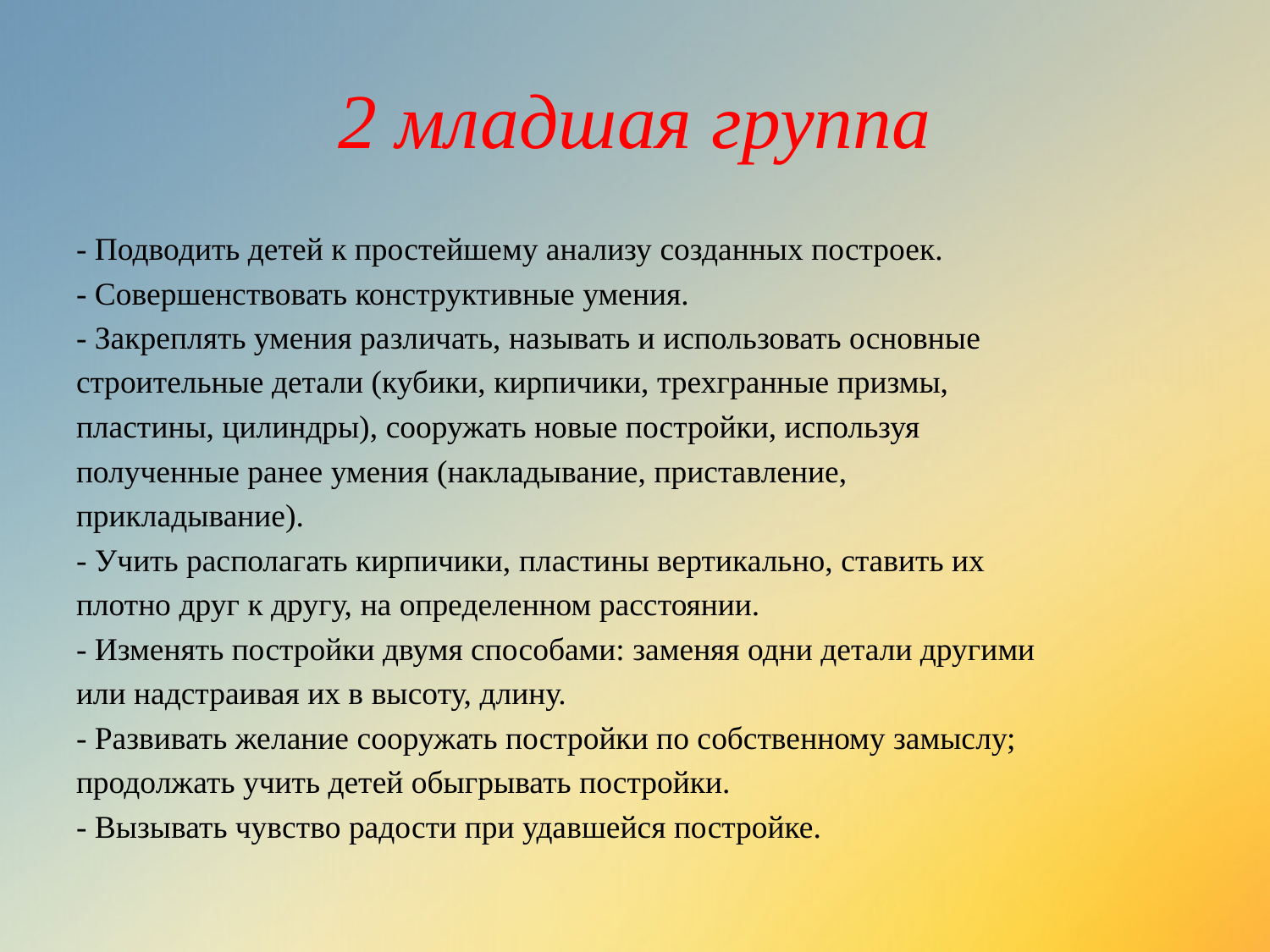

# 2 младшая группа
- Подводить детей к простейшему анализу созданных построек.
- Совершенствовать конструктивные умения.
- Закреплять умения различать, называть и использовать основные
строительные детали (кубики, кирпичики, трехгранные призмы,
пластины, цилиндры), сооружать новые постройки, используя
полученные ранее умения (накладывание, приставление,
прикладывание).
- Учить располагать кирпичики, пластины вертикально, ставить их
плотно друг к другу, на определенном расстоянии.
- Изменять постройки двумя способами: заменяя одни детали другими
или надстраивая их в высоту, длину.
- Развивать желание сооружать постройки по собственному замыслу;
продолжать учить детей обыгрывать постройки.
- Вызывать чувство радости при удавшейся постройке.